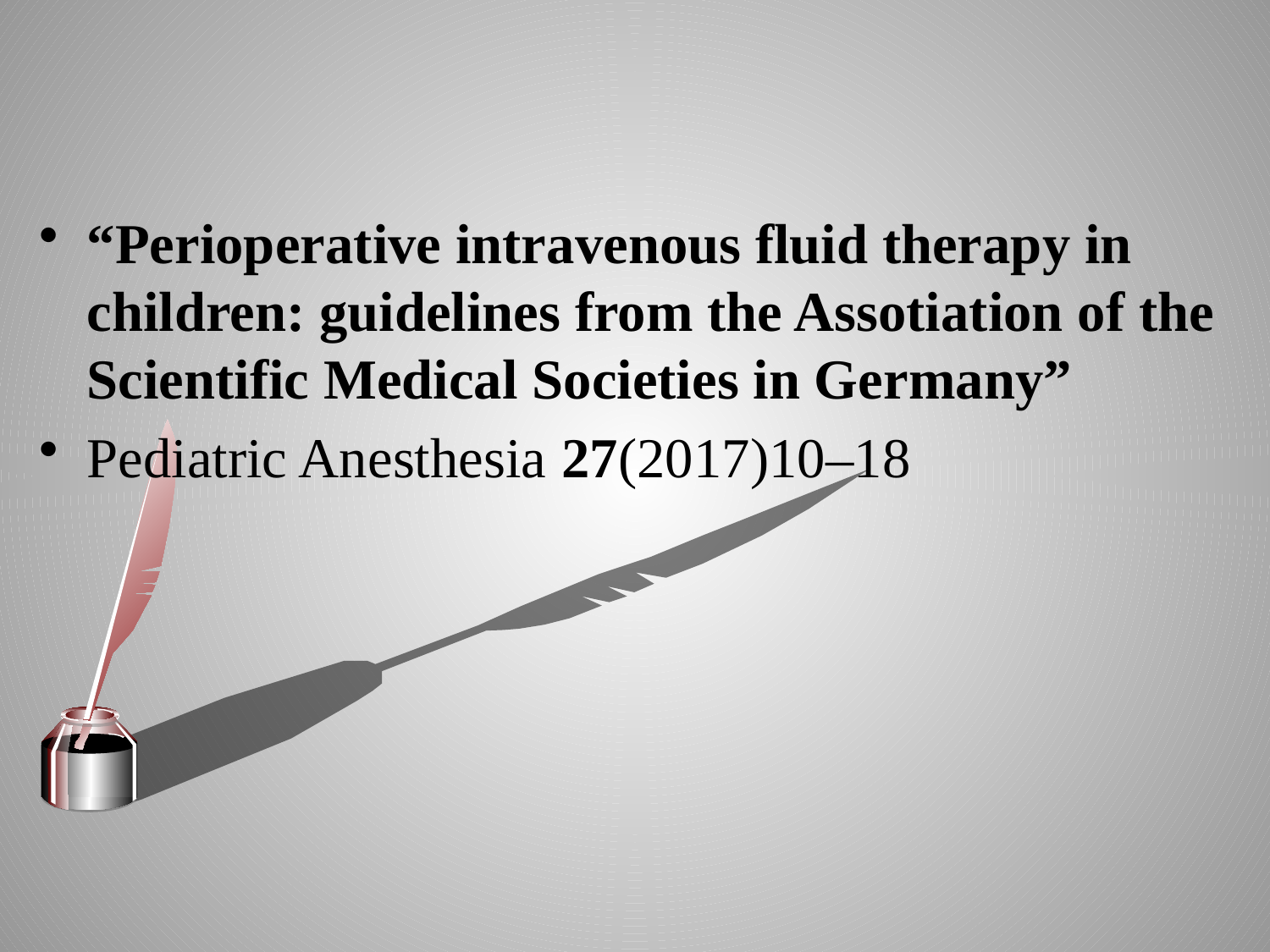

#
“Perioperative intravenous fluid therapy in children: guidelines from the Assotiation of the Scientific Medical Societies in Germany”
Pediatric Anesthesia 27(2017)10–18